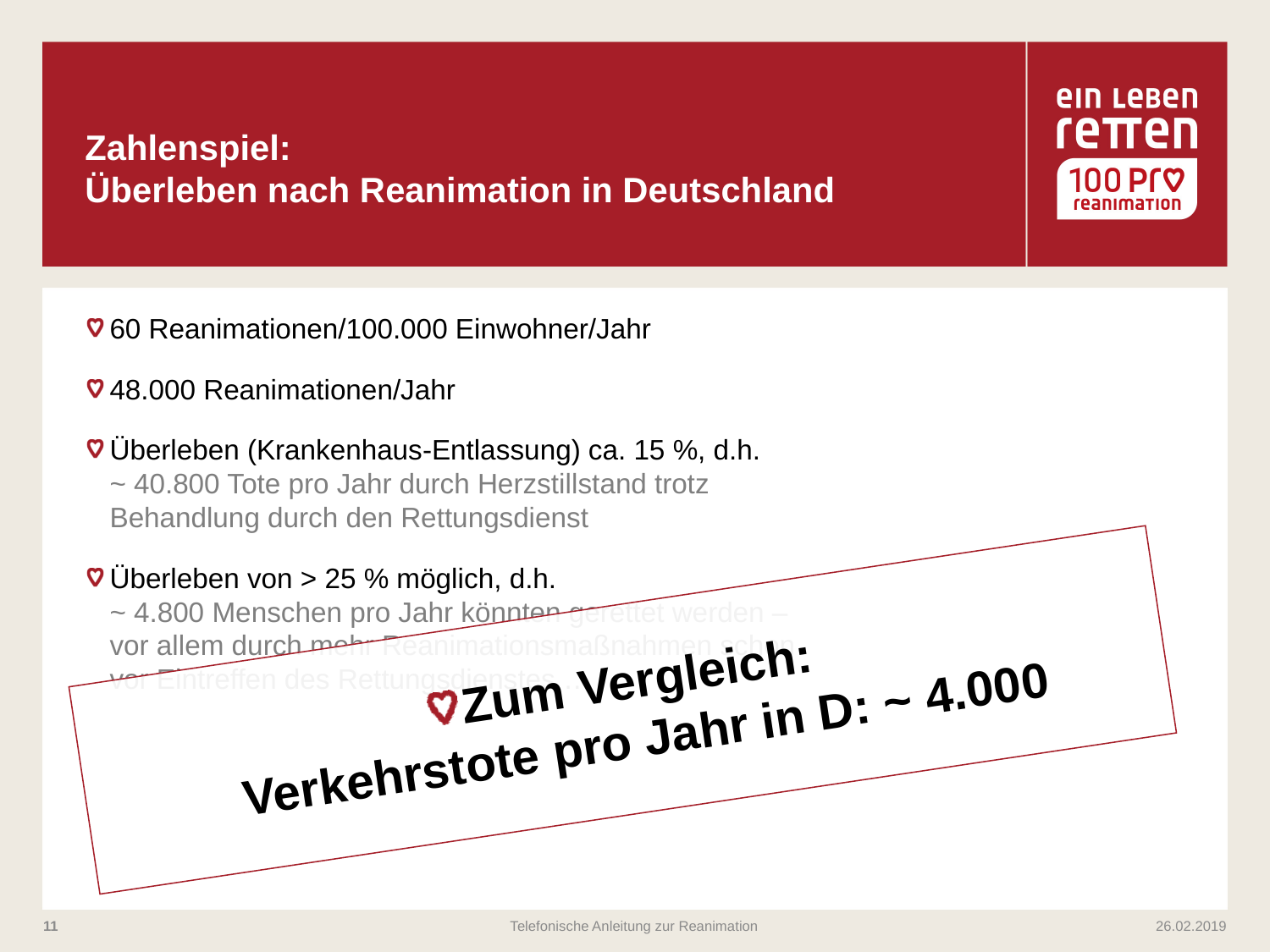

# Zahlenspiel: Überleben nach Reanimation in Deutschland
60 Reanimationen/100.000 Einwohner/Jahr
48.000 Reanimationen/Jahr
Überleben (Krankenhaus-Entlassung) ca. 15 %, d.h.
~ 40.800 Tote pro Jahr durch Herzstillstand trotz
Behandlung durch den Rettungsdienst
Überleben von > 25 % möglich, d.h.
~ 4.800 Menschen pro Jahr könnten gerettet werden –
vor allem durch mehr Reanimationsmaßnahmen schon
vor Eintreffen des Rettungsdienstes …

Zum Vergleich:
Verkehrstote pro Jahr in D: ~ 4.000
11
Telefonische Anleitung zur Reanimation
26.02.2019